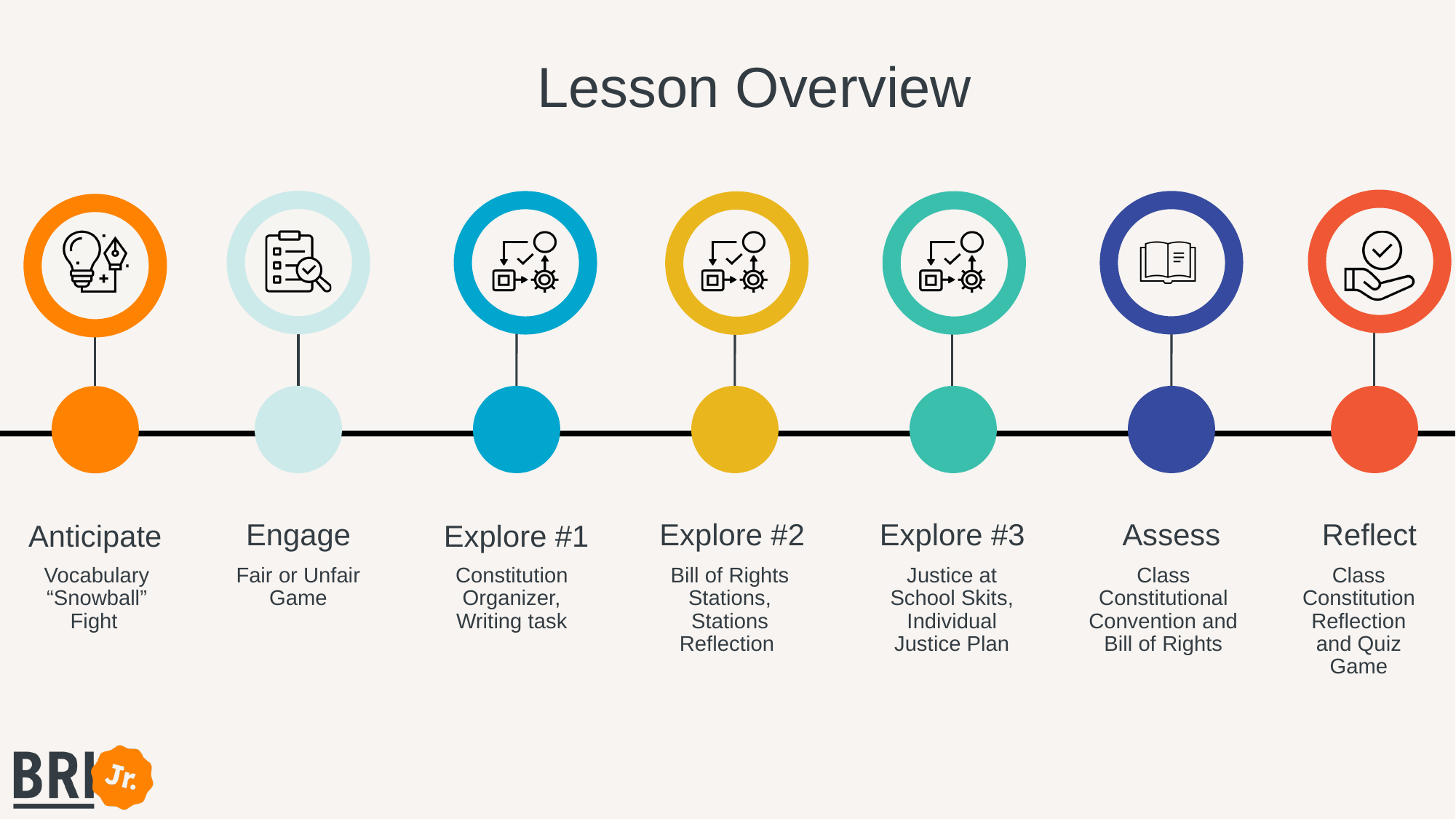

Vocabulary “Snowball” Fight
Fair or Unfair Game
Constitution Organizer, Writing task
Bill of Rights Stations, Stations Reflection
Justice at School Skits, Individual Justice Plan
Class Constitutional Convention and Bill of Rights
Class Constitution Reflection and Quiz Game